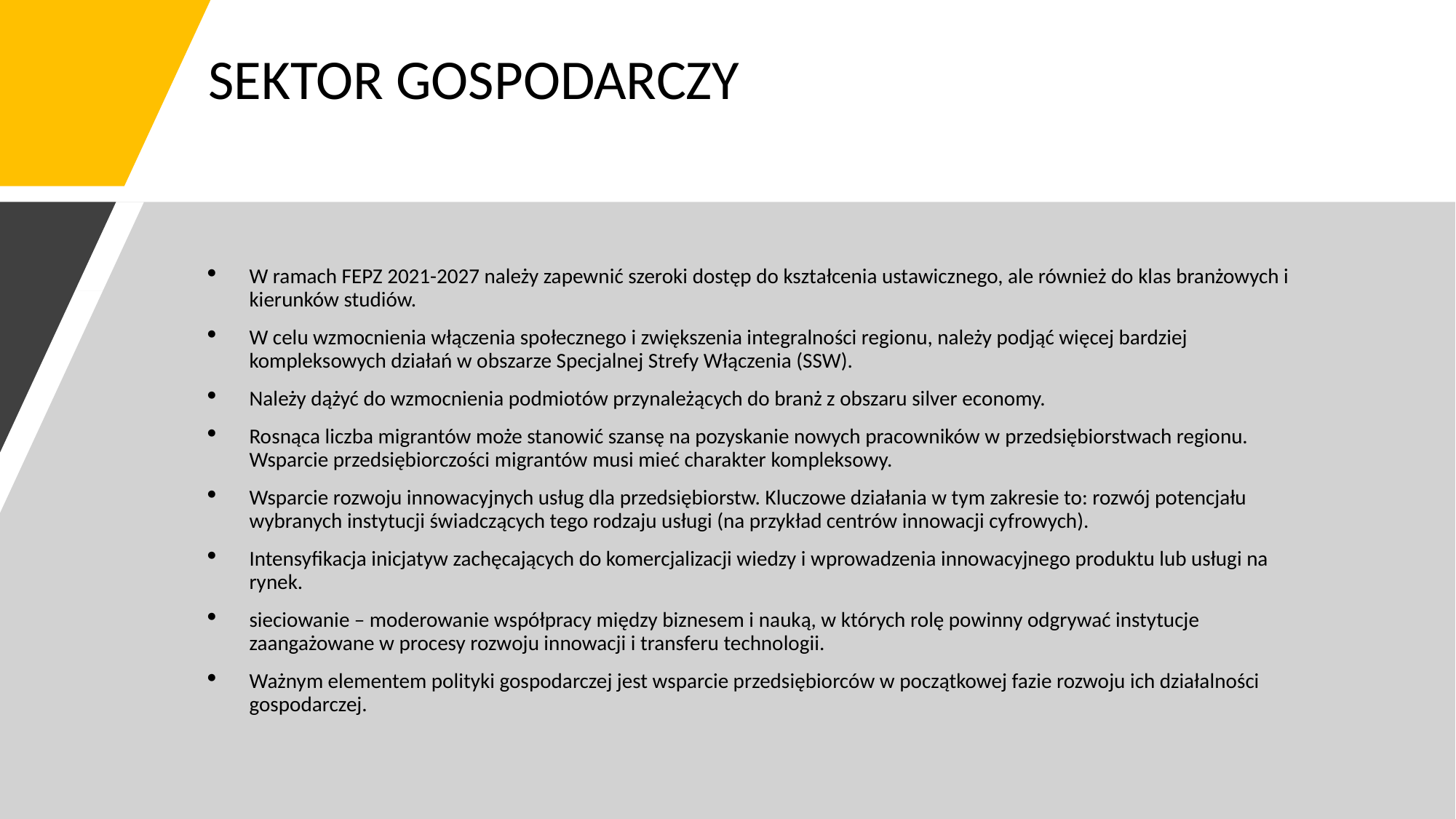

# SEKTOR GOSPODARCZY

W ramach FEPZ 2021-2027 należy zapewnić szeroki dostęp do kształcenia ustawicznego, ale również do klas branżowych i kierunków studiów.
W celu wzmocnienia włączenia społecznego i zwiększenia integralności regionu, należy podjąć więcej bardziej kompleksowych działań w obszarze Specjalnej Strefy Włączenia (SSW).
Należy dążyć do wzmocnienia podmiotów przynależących do branż z obszaru silver economy.
Rosnąca liczba migrantów może stanowić szansę na pozyskanie nowych pracowników w przedsiębiorstwach regionu. Wsparcie przedsiębiorczości migrantów musi mieć charakter kompleksowy.
Wsparcie rozwoju innowacyjnych usług dla przedsiębiorstw. Kluczowe działania w tym zakresie to: rozwój potencjału wybranych instytucji świadczących tego rodzaju usługi (na przykład centrów innowacji cyfrowych).
Intensyfikacja inicjatyw zachęcających do komercjalizacji wiedzy i wprowadzenia innowacyjnego produktu lub usługi na rynek.
sieciowanie – moderowanie współpracy między biznesem i nauką, w których rolę powinny odgrywać instytucje zaangażowane w procesy rozwoju innowacji i transferu technologii.
Ważnym elementem polityki gospodarczej jest wsparcie przedsiębiorców w początkowej fazie rozwoju ich działalności gospodarczej.